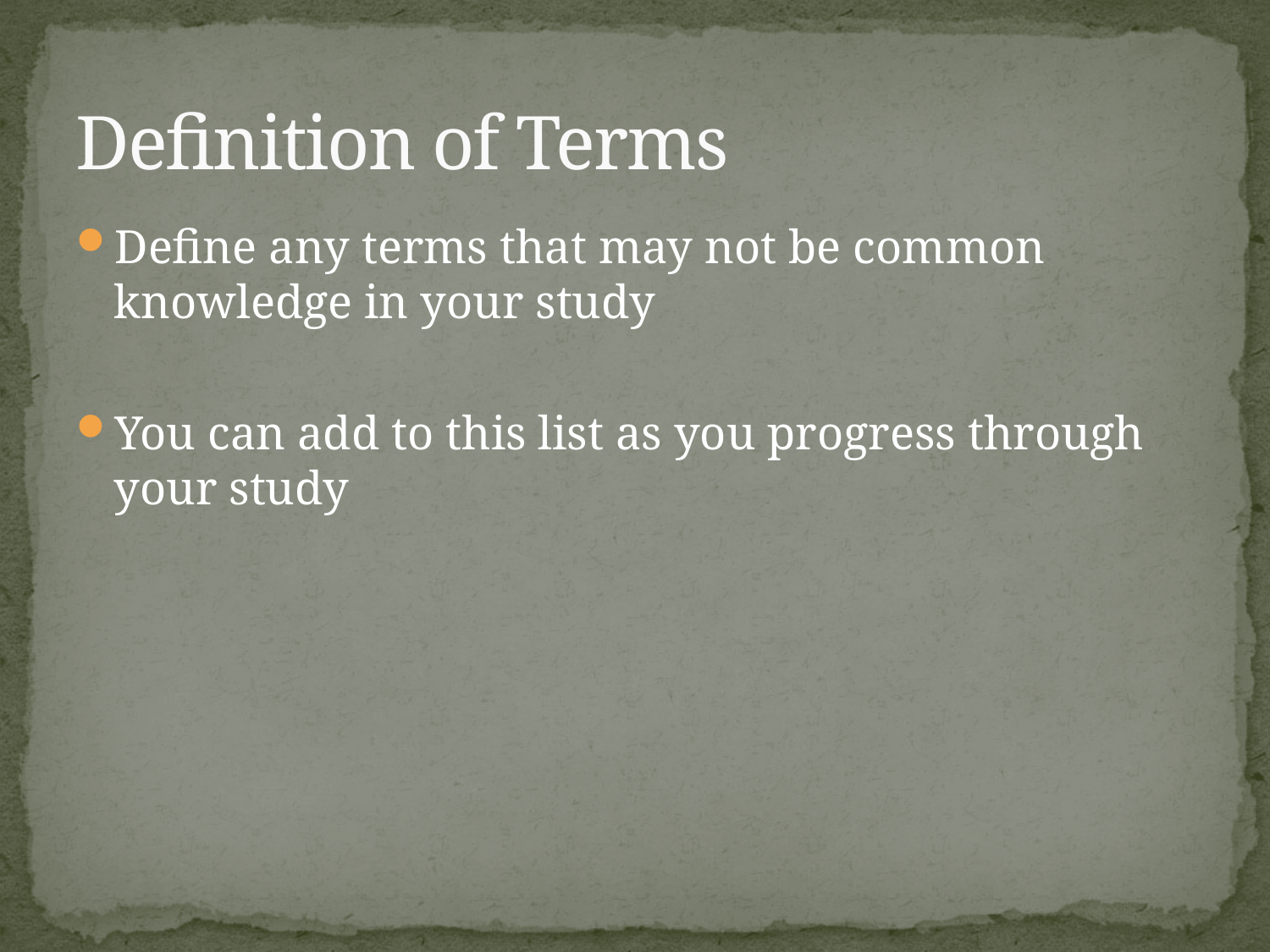

# Definition of Terms
Define any terms that may not be common knowledge in your study

You can add to this list as you progress through your study